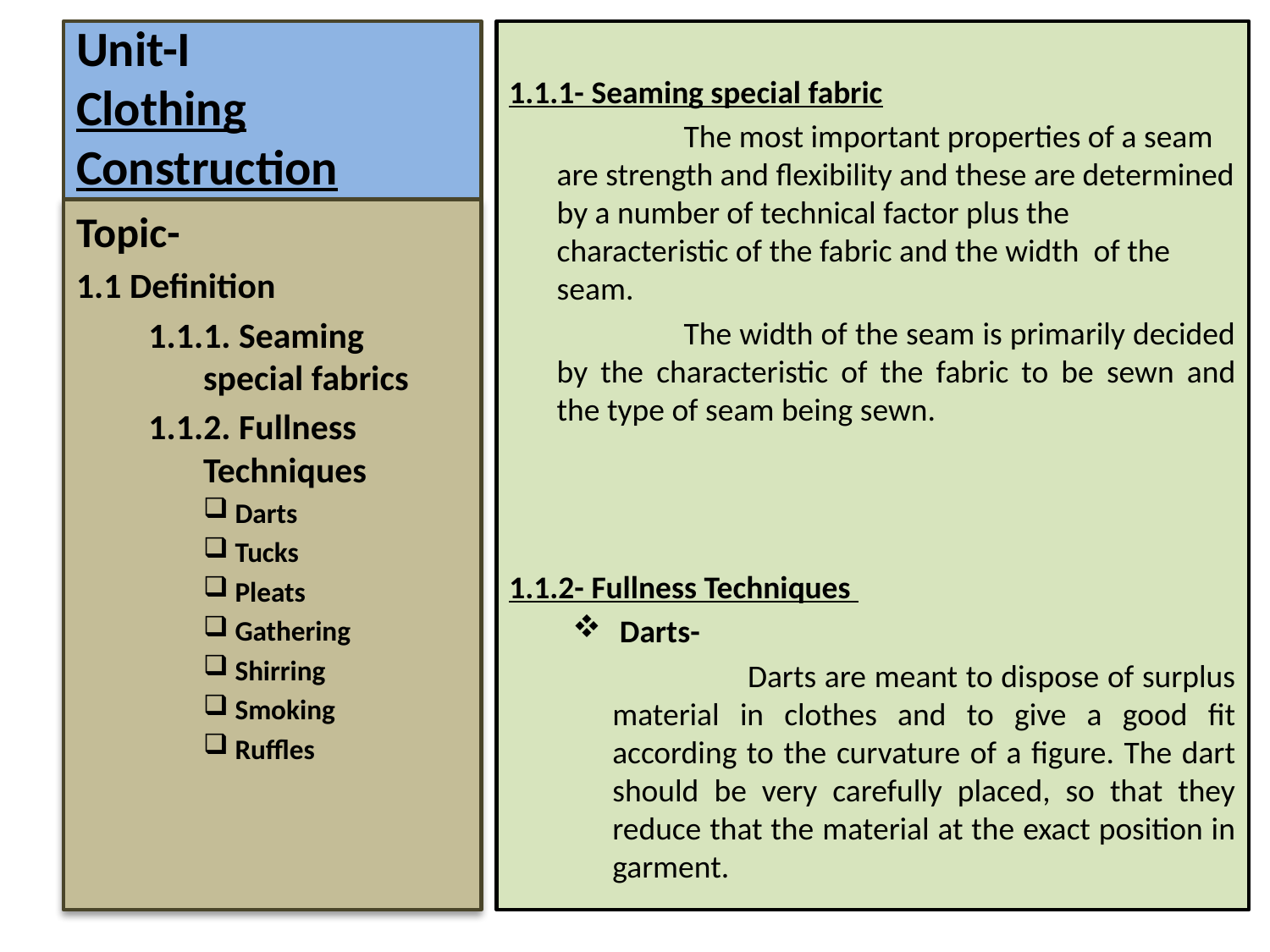

# Unit-I Clothing Construction

1.1.1- Seaming special fabric
		The most important properties of a seam are strength and flexibility and these are determined by a number of technical factor plus the characteristic of the fabric and the width  of the seam.
		The width of the seam is primarily decided by the characteristic of the fabric to be sewn and the type of seam being sewn.

1.1.2- Fullness Techniques
 Darts-
		 Darts are meant to dispose of surplus material in clothes and to give a good fit according to the curvature of a figure. The dart should be very carefully placed, so that they reduce that the material at the exact position in garment.

Topic-
1.1 Definition
         1.1.1. Seaming 		special fabrics
         1.1.2. Fullness 	      	Techniques
 Darts
 Tucks
 Pleats
 Gathering
 Shirring
 Smoking
 Ruffles